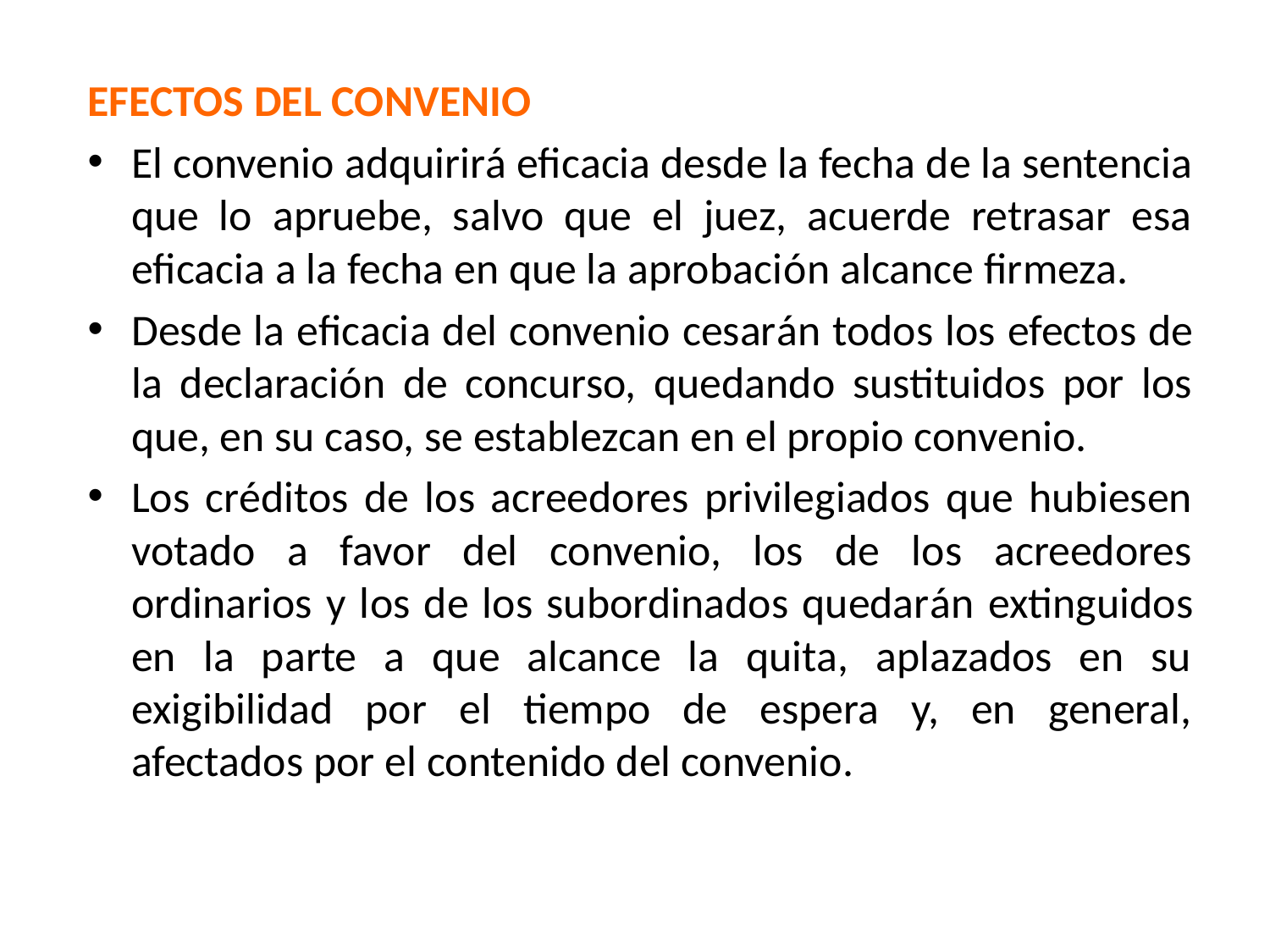

EFECTOS DEL CONVENIO
El convenio adquirirá eficacia desde la fecha de la sentencia que lo apruebe, salvo que el juez, acuerde retrasar esa eficacia a la fecha en que la aprobación alcance firmeza.
Desde la eficacia del convenio cesarán todos los efectos de la declaración de concurso, quedando sustituidos por los que, en su caso, se establezcan en el propio convenio.
Los créditos de los acreedores privilegiados que hubiesen votado a favor del convenio, los de los acreedores ordinarios y los de los subordinados quedarán extinguidos en la parte a que alcance la quita, aplazados en su exigibilidad por el tiempo de espera y, en general, afectados por el contenido del convenio.